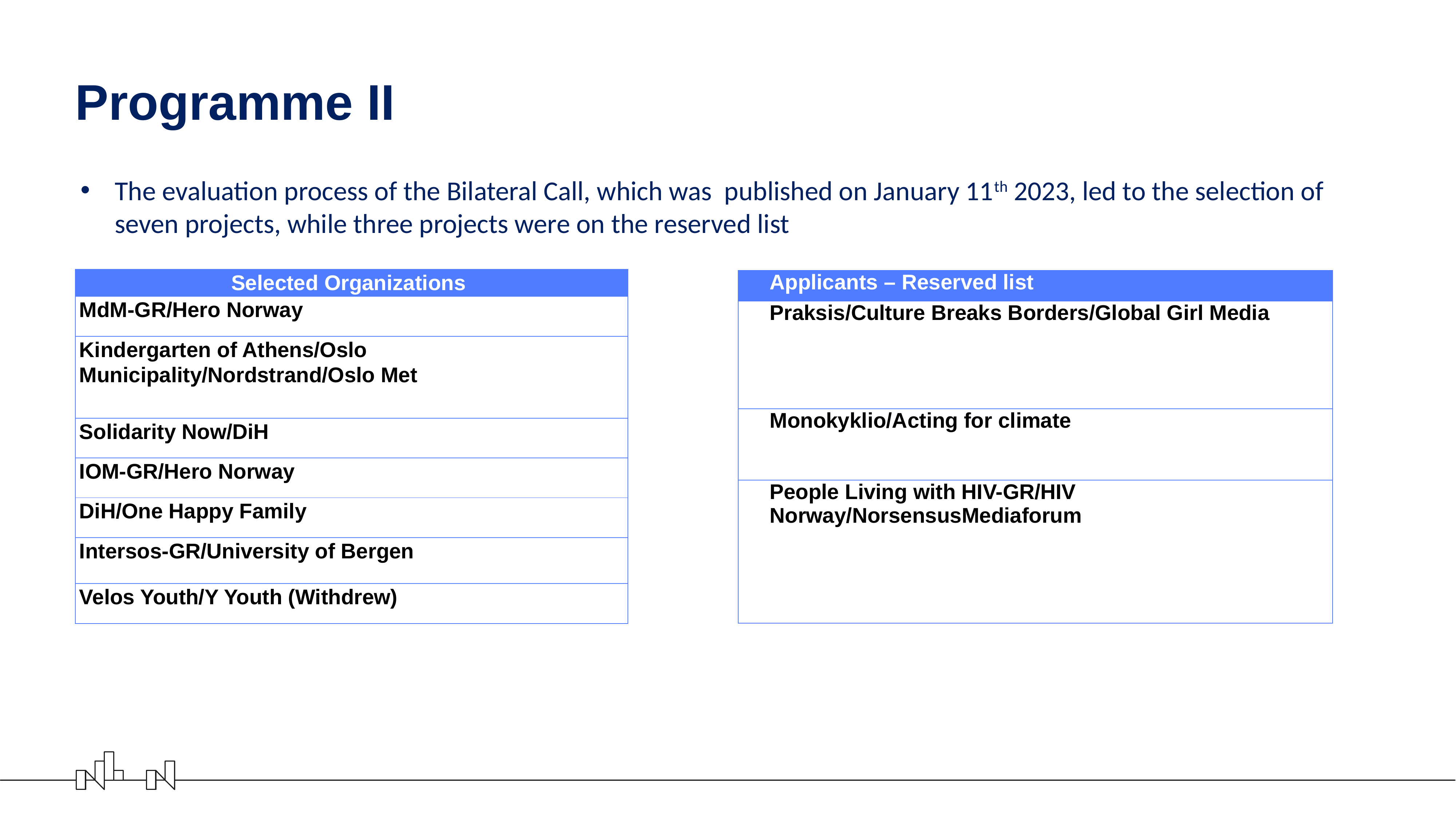

Programme II
The evaluation process of the Bilateral Call, which was  published on January 11th 2023, led to the selection of  seven projects, while three projects were on the reserved list
| Selected Organizations |
| --- |
| MdM-GR/Hero Norway |
| Kindergarten of Athens/Oslo Municipality/Nordstrand/Oslo Met |
| Solidarity Now/DiH |
| IOM-GR/Hero Norway |
| DiH/One Happy Family |
| Intersos-GR/University of Bergen |
| Velos Youth/Y Youth (Withdrew) |
| Applicants – Reserved list |
| --- |
| Praksis/Culture Breaks Borders/Global Girl Media |
| Monokyklio/Acting for climate |
| People Living with HIV-GR/HIV Norway/NorsensusMediaforum |